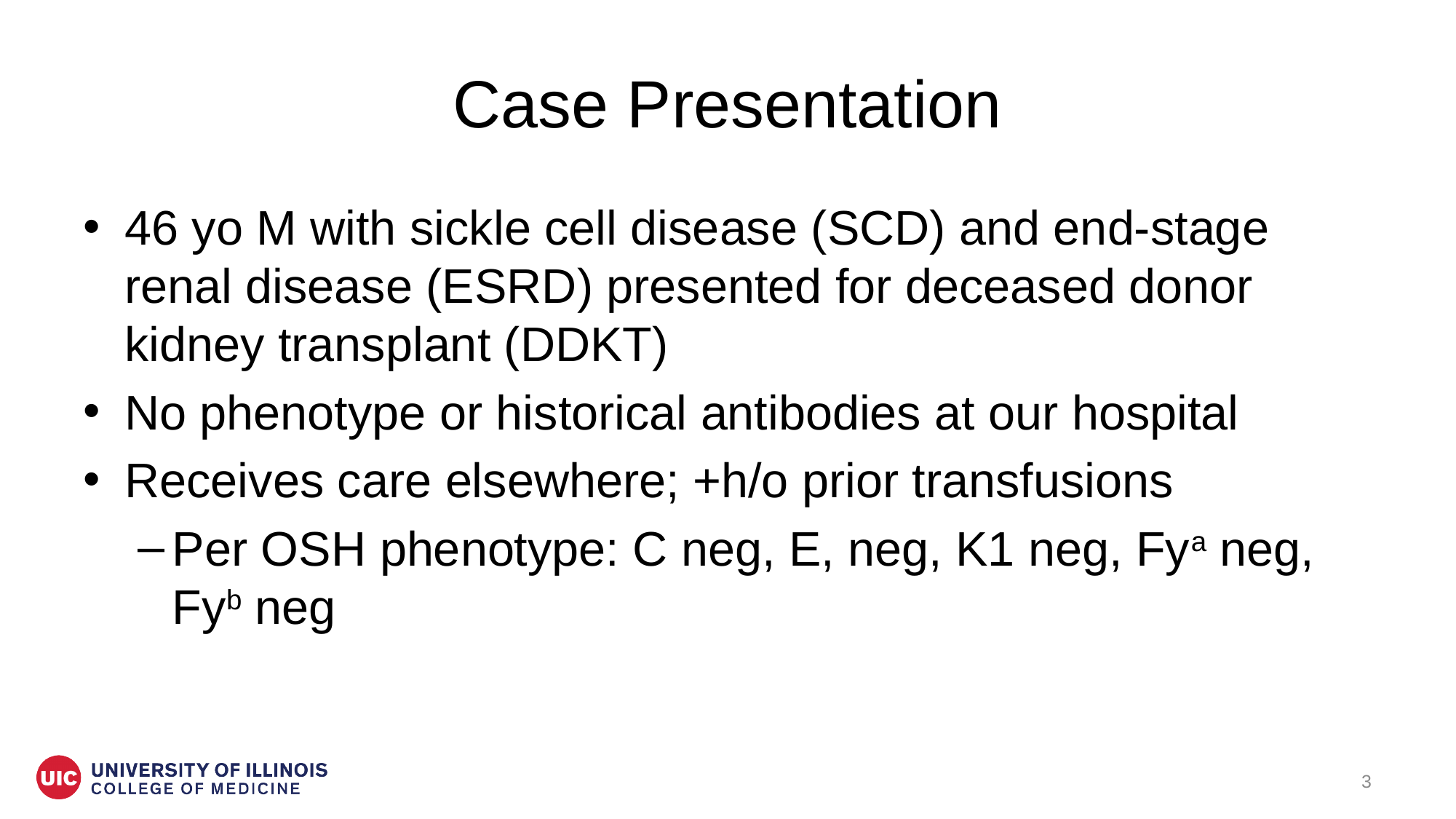

# Case Presentation
46 yo M with sickle cell disease (SCD) and end-stage renal disease (ESRD) presented for deceased donor kidney transplant (DDKT)
No phenotype or historical antibodies at our hospital
Receives care elsewhere; +h/o prior transfusions
Per OSH phenotype: C neg, E, neg, K1 neg, Fya neg, Fyb neg
3